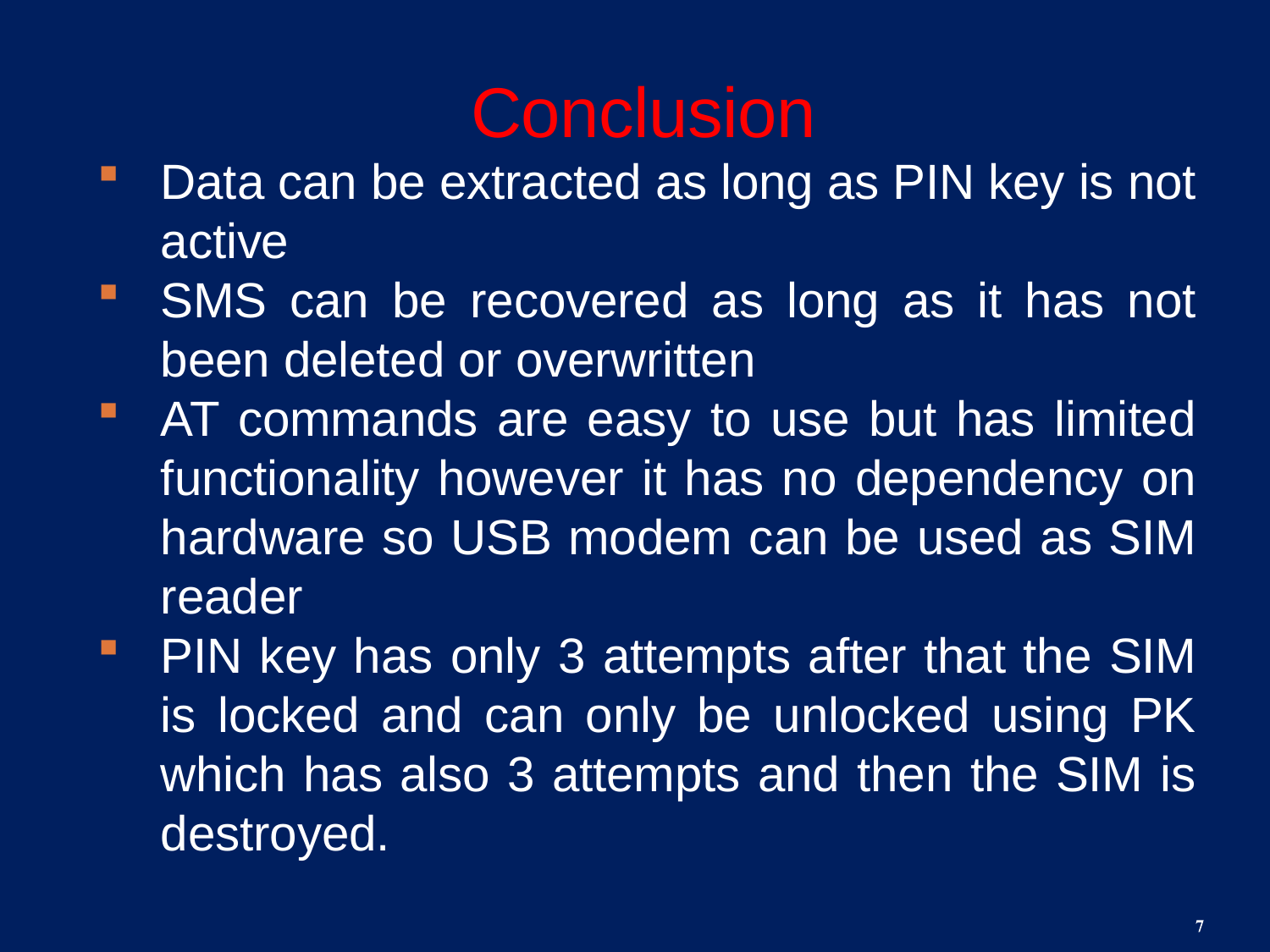

# Conclusion
Data can be extracted as long as PIN key is not active
SMS can be recovered as long as it has not been deleted or overwritten
AT commands are easy to use but has limited functionality however it has no dependency on hardware so USB modem can be used as SIM reader
PIN key has only 3 attempts after that the SIM is locked and can only be unlocked using PK which has also 3 attempts and then the SIM is destroyed.